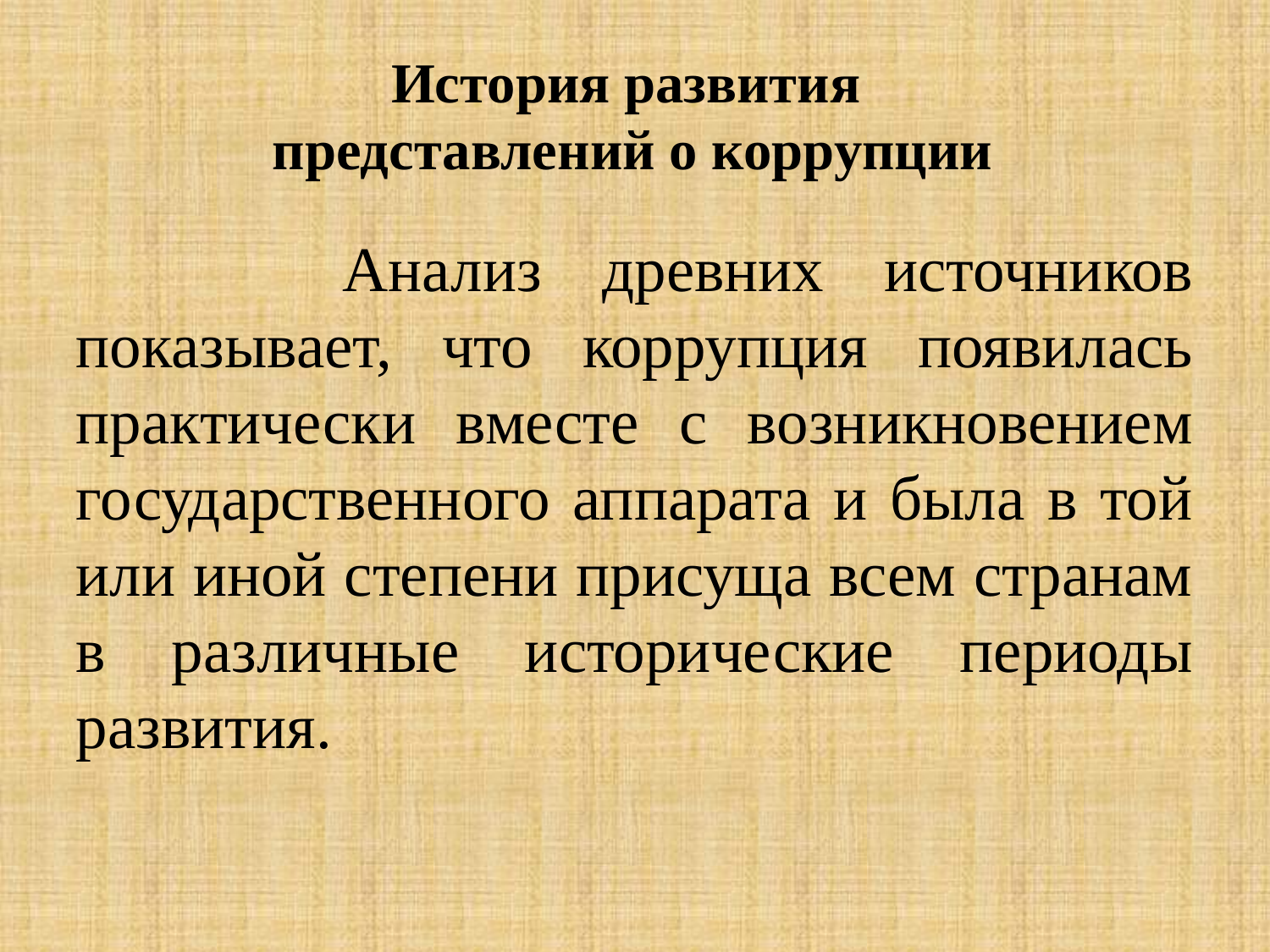

История развития
представлений о коррупции

     Анализ древних источников показывает, что коррупция появилась практически вместе с возникновением государственного аппарата и была в той или иной степени присуща всем странам в различные исторические периоды развития.